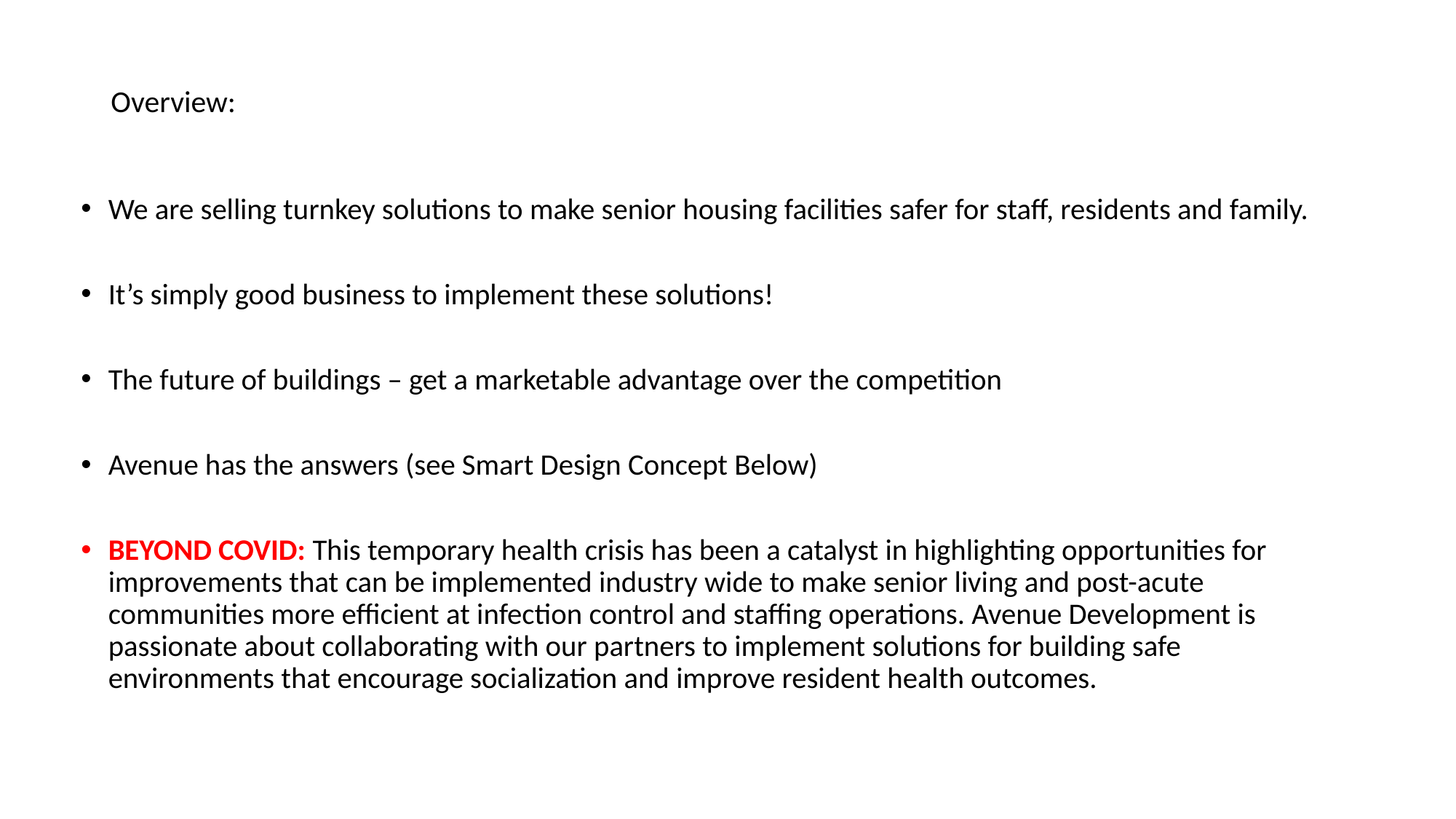

# Overview:
We are selling turnkey solutions to make senior housing facilities safer for staff, residents and family.

It’s simply good business to implement these solutions!

The future of buildings – get a marketable advantage over the competition

Avenue has the answers (see Smart Design Concept Below)

BEYOND COVID: This temporary health crisis has been a catalyst in highlighting opportunities for improvements that can be implemented industry wide to make senior living and post-acute communities more efficient at infection control and staffing operations. Avenue Development is passionate about collaborating with our partners to implement solutions for building safe environments that encourage socialization and improve resident health outcomes.